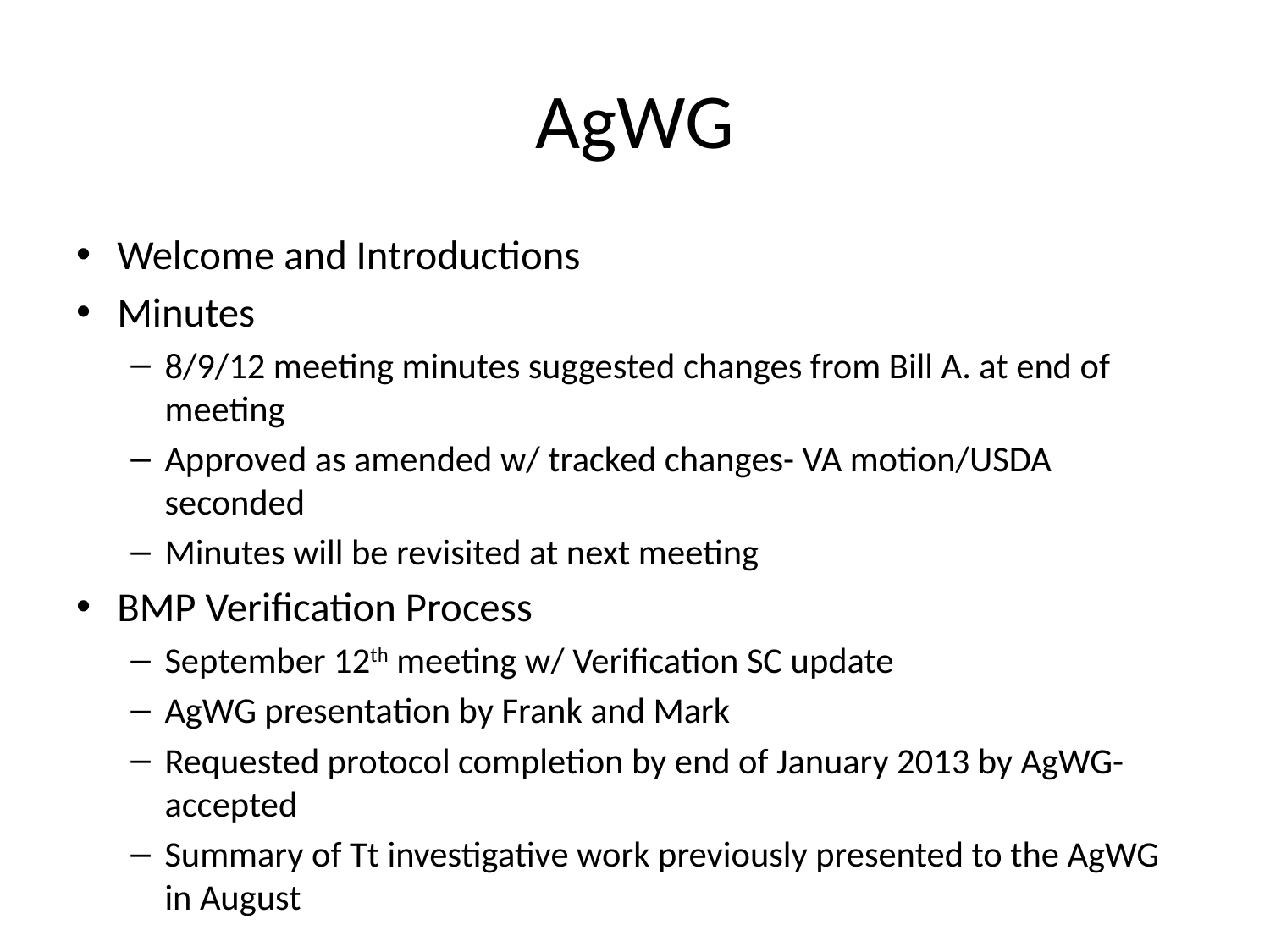

# AgWG
Welcome and Introductions
Minutes
8/9/12 meeting minutes suggested changes from Bill A. at end of meeting
Approved as amended w/ tracked changes- VA motion/USDA seconded
Minutes will be revisited at next meeting
BMP Verification Process
September 12th meeting w/ Verification SC update
AgWG presentation by Frank and Mark
Requested protocol completion by end of January 2013 by AgWG- accepted
Summary of Tt investigative work previously presented to the AgWG in August